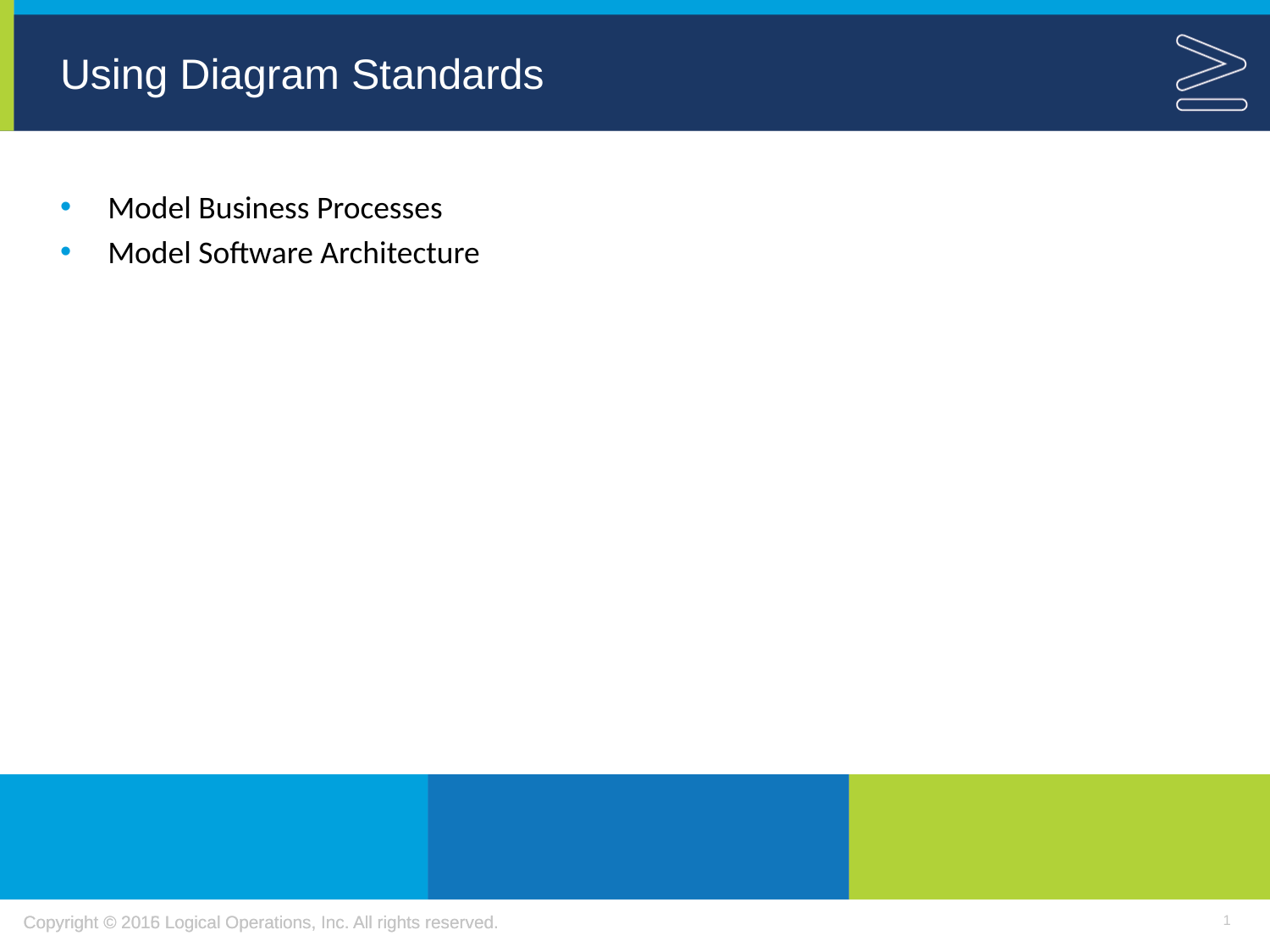

# Using Diagram Standards
Model Business Processes
Model Software Architecture

1